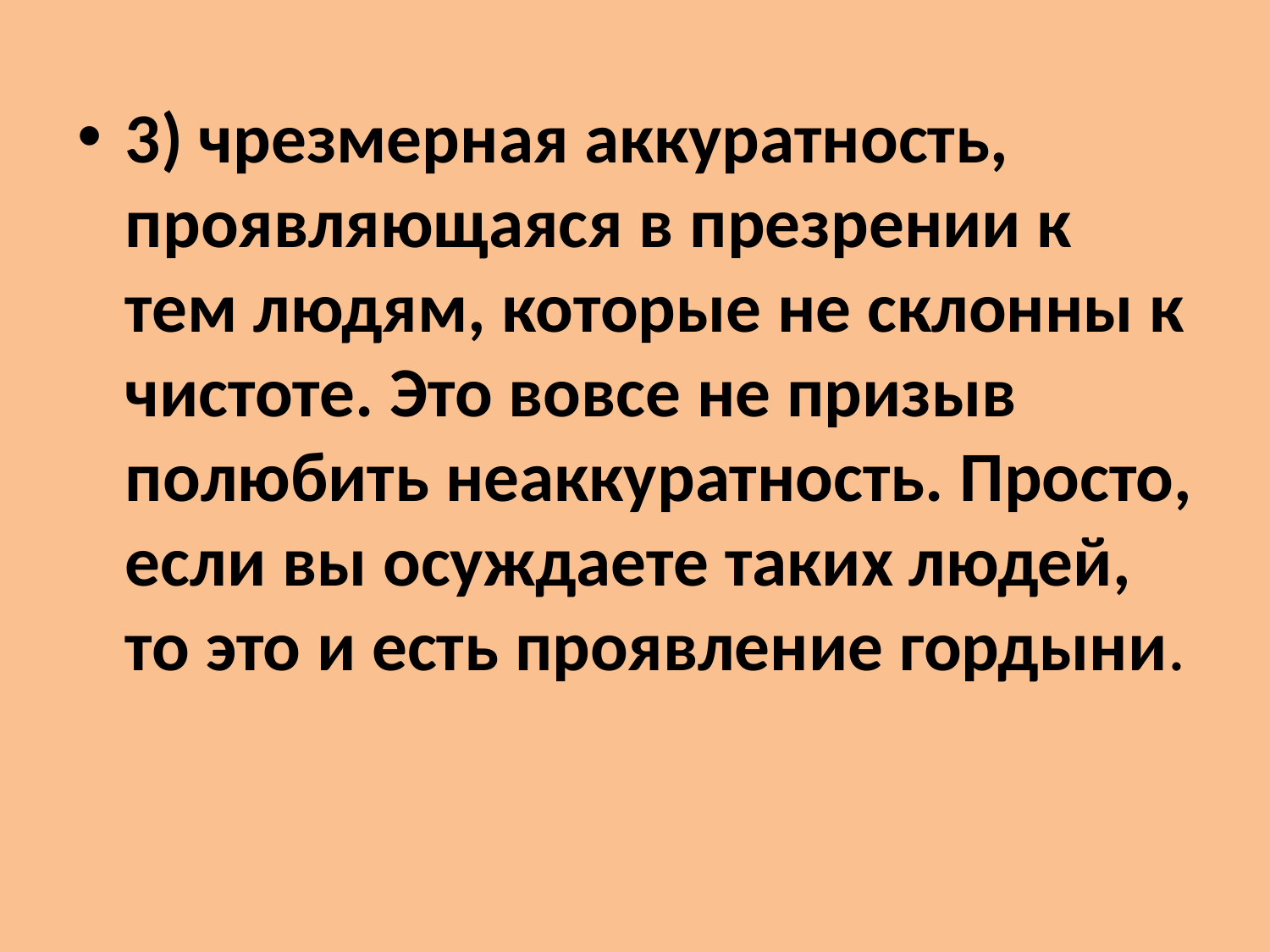

#
3) чрезмерная аккуратность, проявляющаяся в презрении к тем людям, которые не склонны к чистоте. Это вовсе не призыв полюбить неаккуратность. Просто, если вы осуждаете таких людей, то это и есть проявление гордыни.